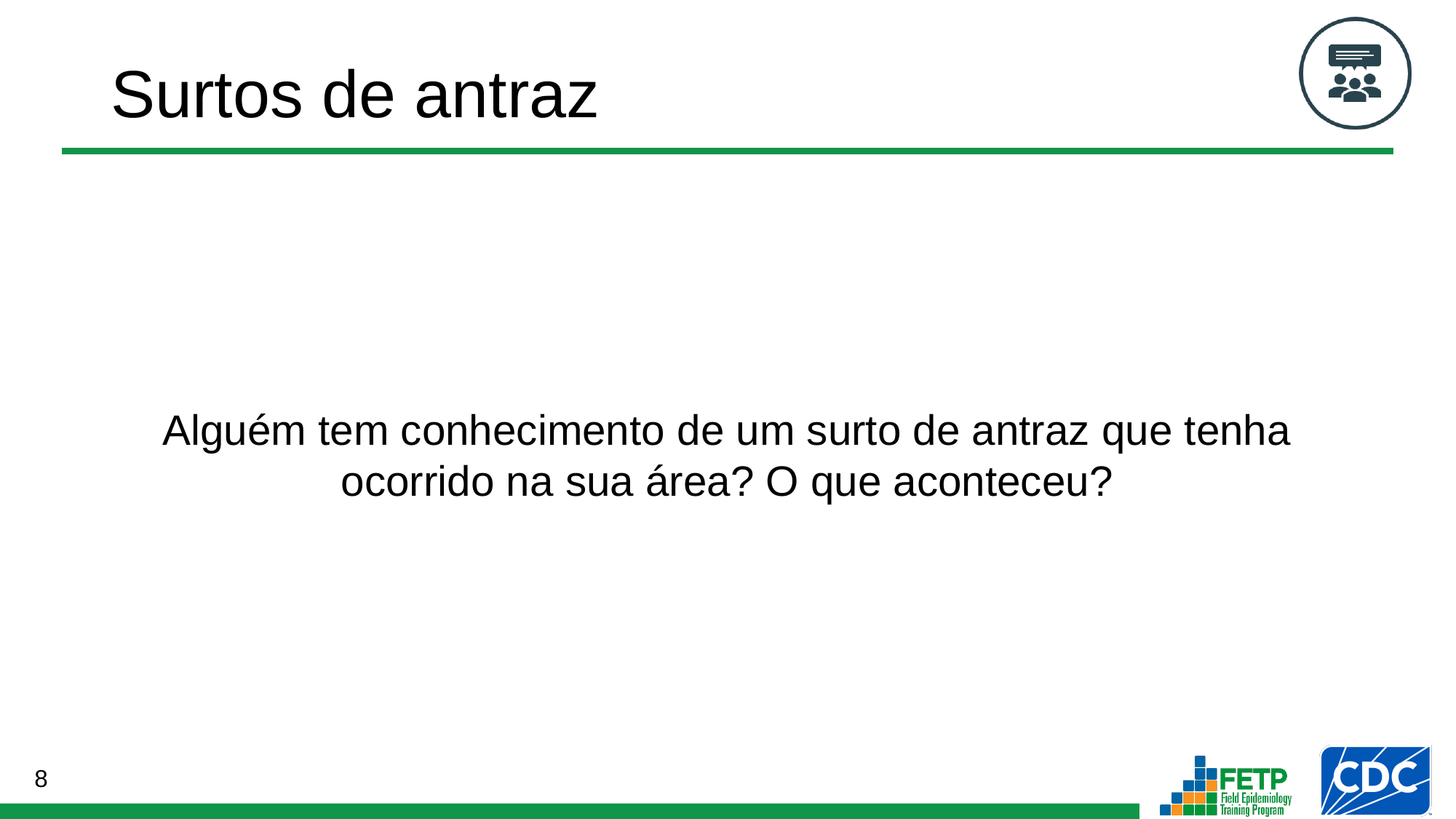

# Surtos de antraz
Alguém tem conhecimento de um surto de antraz que tenha ocorrido na sua área? O que aconteceu?